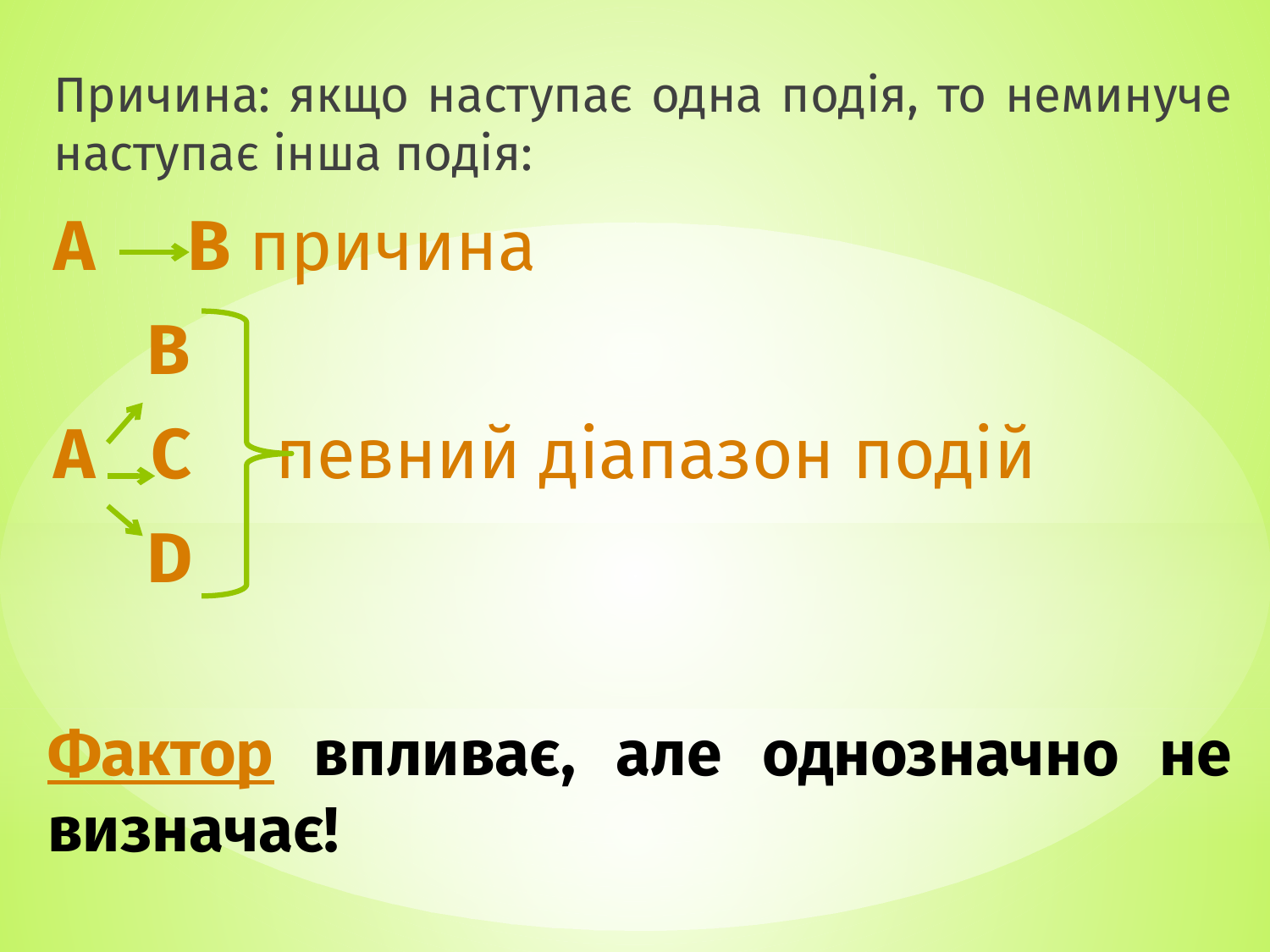

Причина: якщо наступає одна подія, то неминуче наступає інша подія:
А       В причина
     В
А   С     певний діапазон подій
     D

# Фактор впливає, але однозначно не визначає!